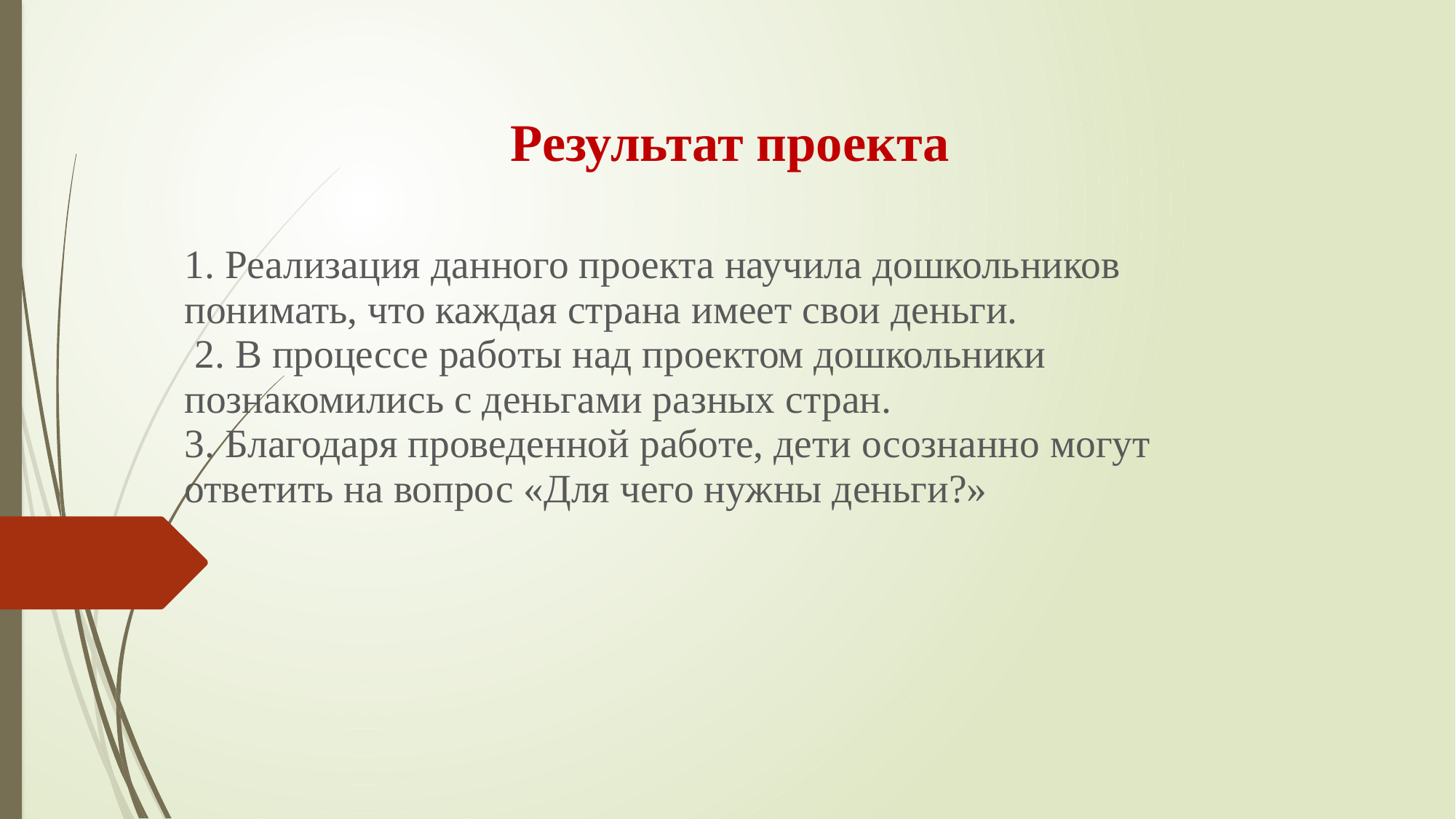

Результат проекта
1. Реализация данного проекта научила дошкольников понимать, что каждая страна имеет свои деньги.
 2. В процессе работы над проектом дошкольники познакомились с деньгами разных стран.
3. Благодаря проведенной работе, дети осознанно могут ответить на вопрос «Для чего нужны деньги?»